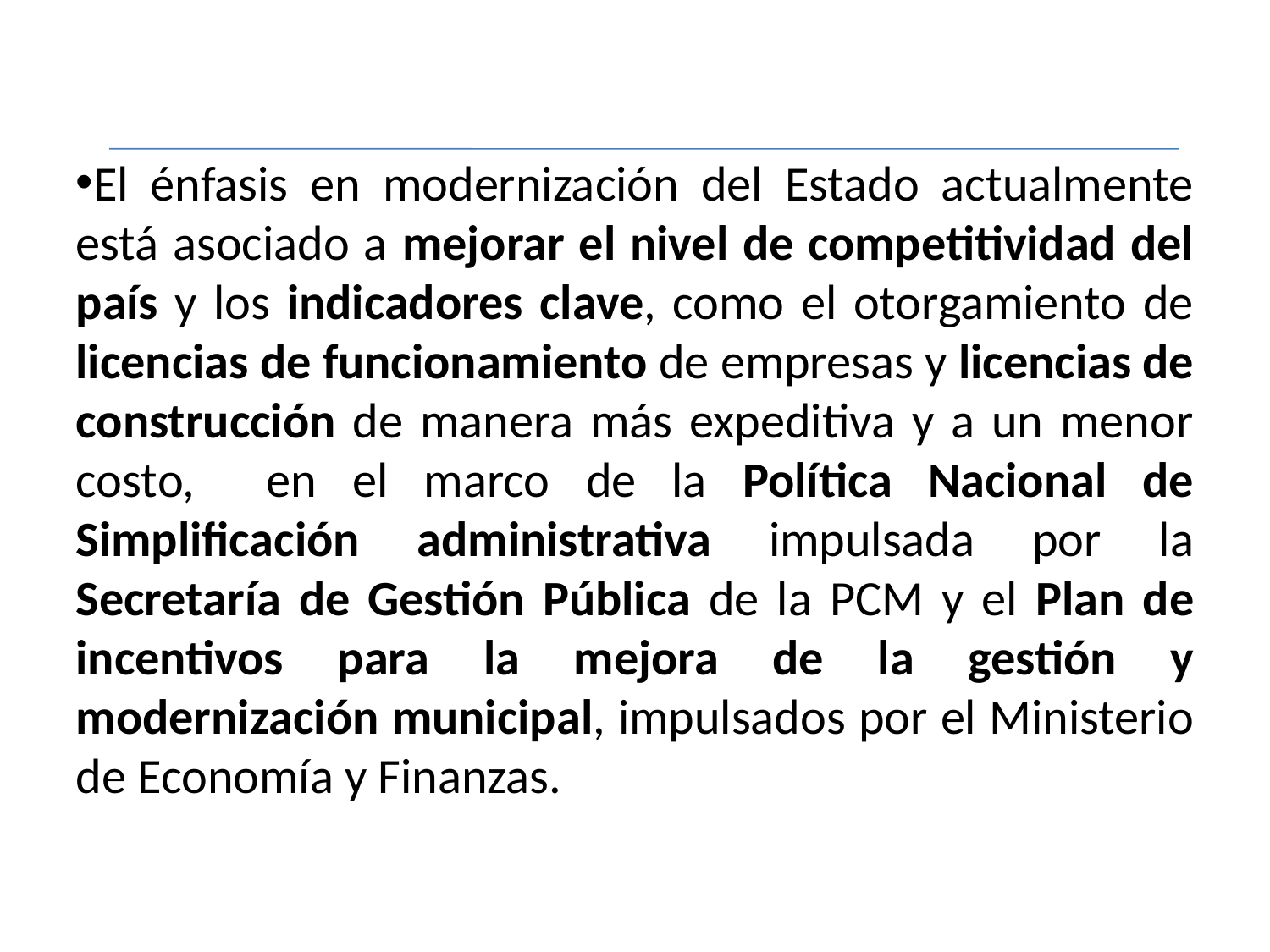

El énfasis en modernización del Estado actualmente está asociado a mejorar el nivel de competitividad del país y los indicadores clave, como el otorgamiento de licencias de funcionamiento de empresas y licencias de construcción de manera más expeditiva y a un menor costo,  en el marco de la Política Nacional de Simplificación administrativa impulsada por la Secretaría de Gestión Pública de la PCM y el Plan de incentivos para la mejora de la gestión y modernización municipal, impulsados por el Ministerio de Economía y Finanzas.